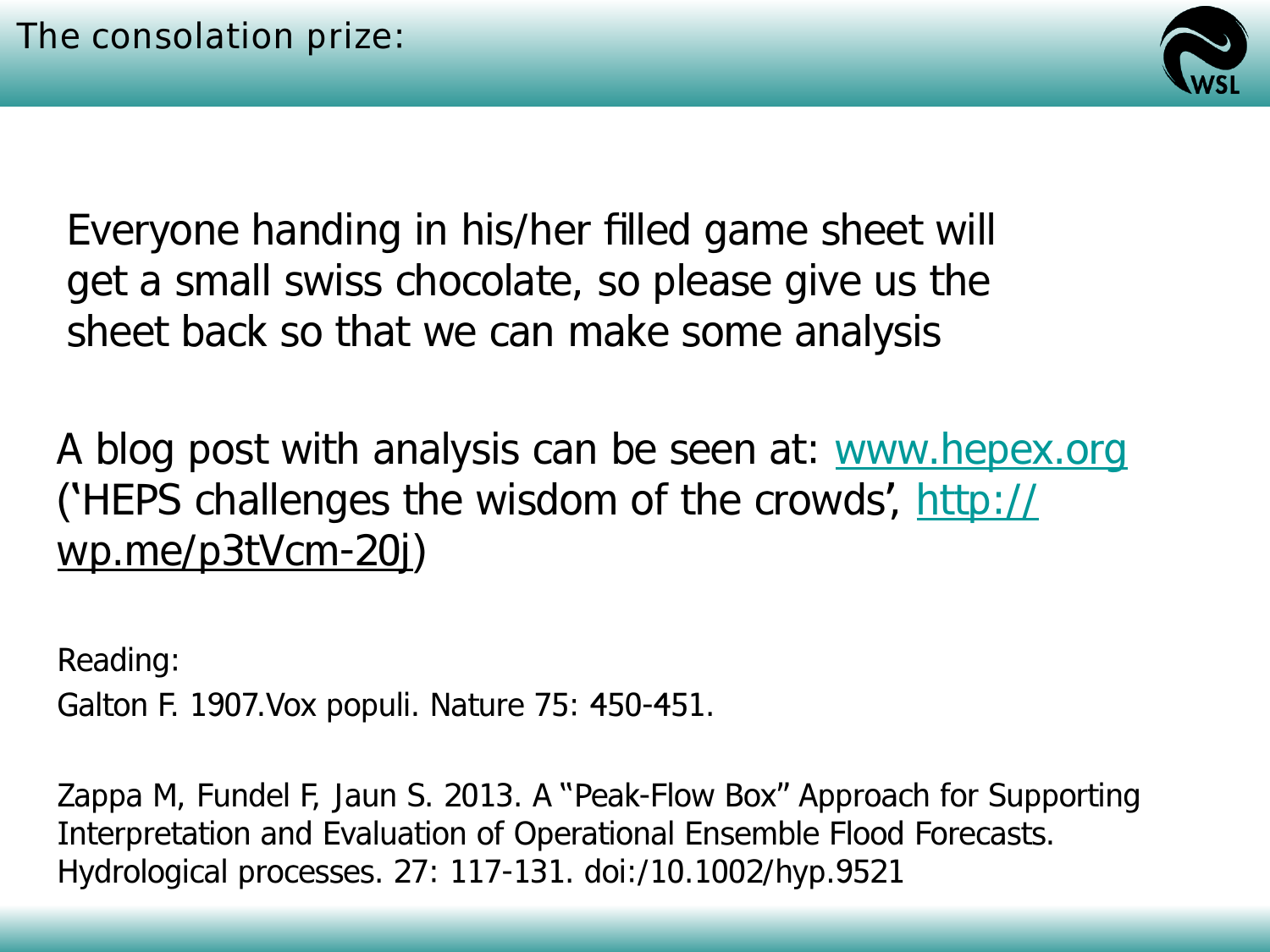

The consolation prize:
Everyone handing in his/her filled game sheet will get a small swiss chocolate, so please give us the sheet back so that we can make some analysis
A blog post with analysis can be seen at: www.hepex.org (‘HEPS challenges the wisdom of the crowds’, http://wp.me/p3tVcm-20j)

Reading:
Galton F. 1907.Vox populi. Nature 75: 450-451.

Zappa M, Fundel F, Jaun S. 2013. A “Peak-Flow Box” Approach for Supporting Interpretation and Evaluation of Operational Ensemble Flood Forecasts. Hydrological processes. 27: 117-131. doi:/10.1002/hyp.9521